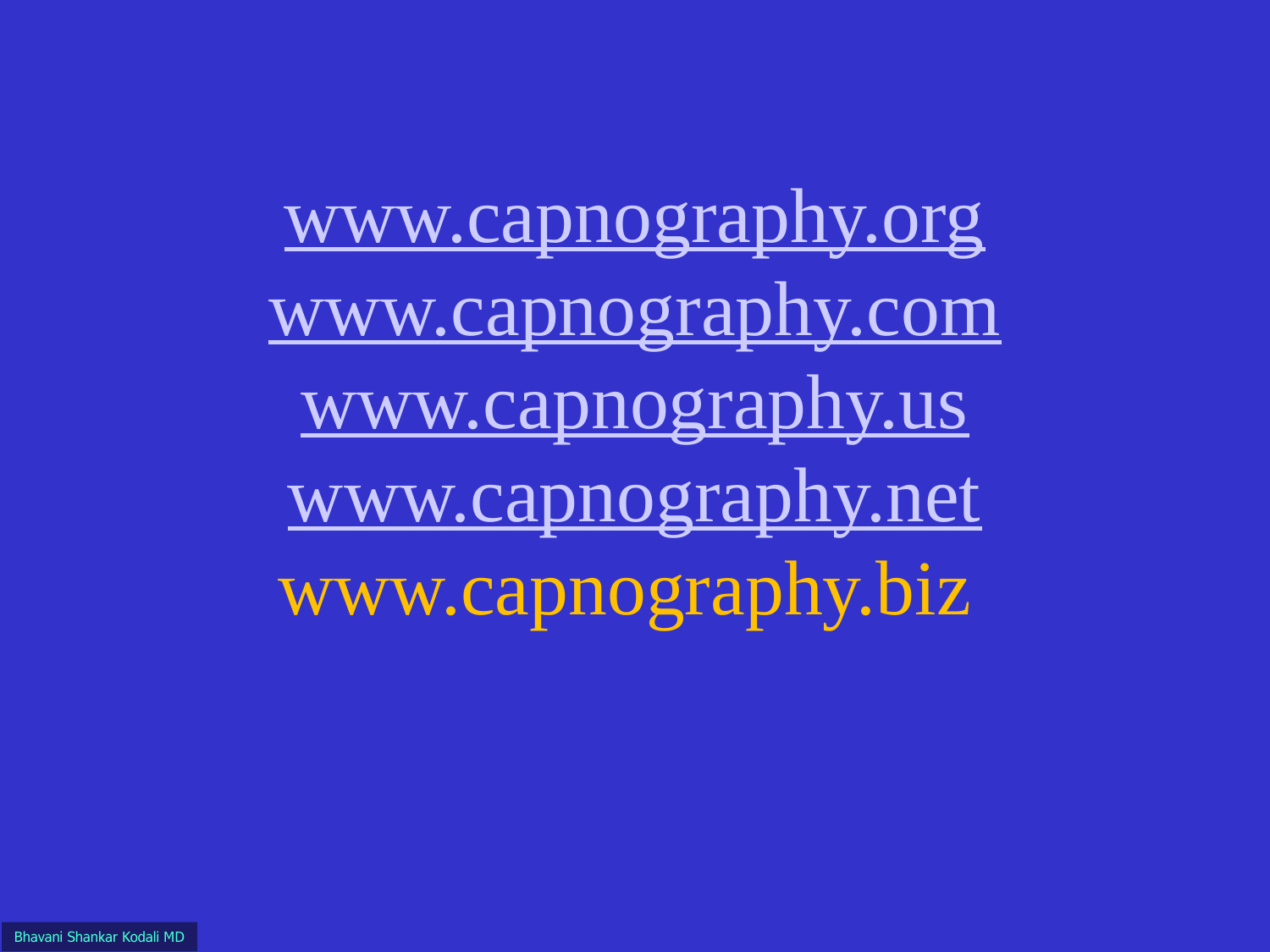

# www.capnography.org www.capnography.com www.capnography.us www.capnography.net www.capnography.biz
Bhavani Shankar Kodali MD